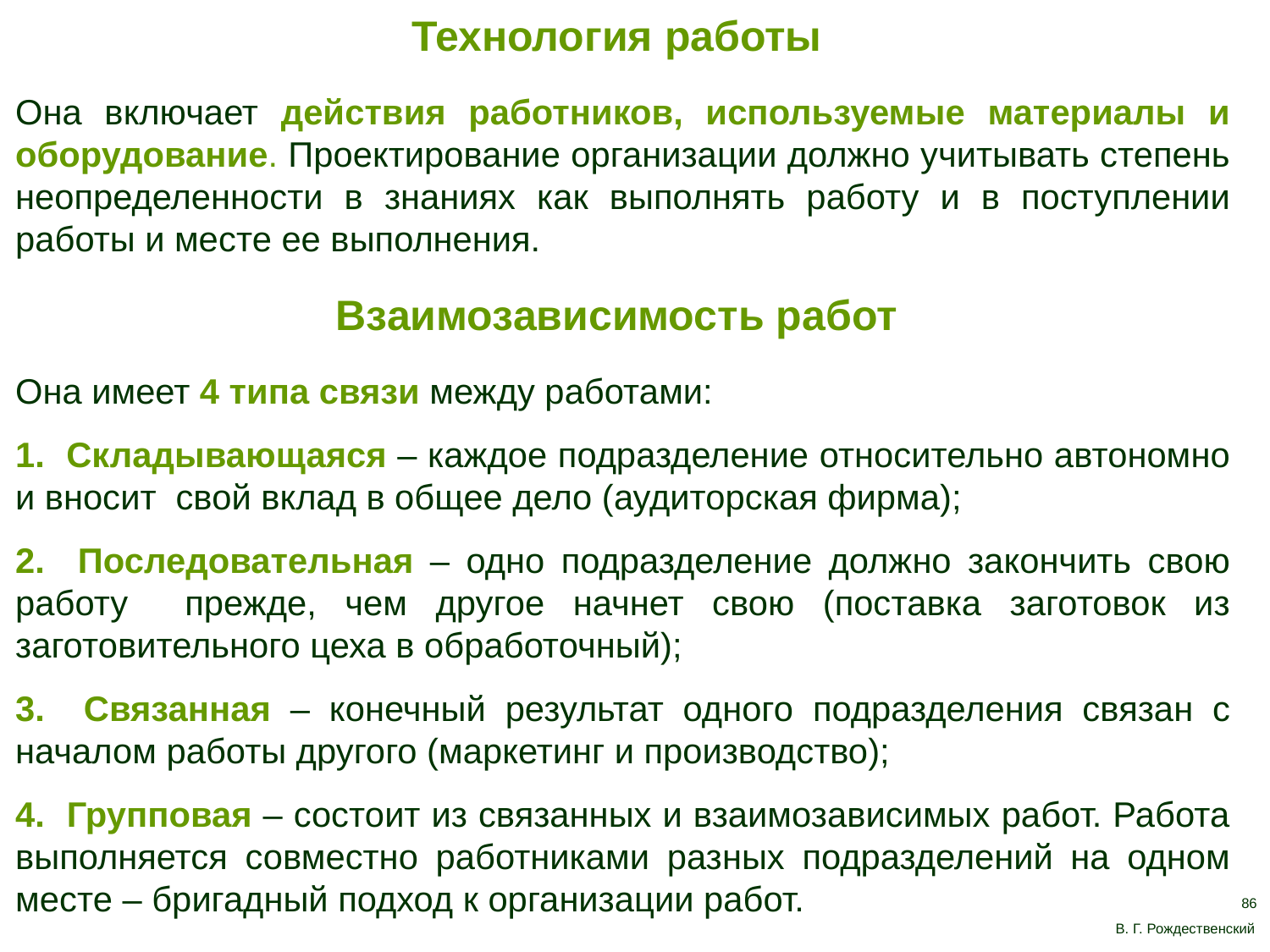

Технология работы

Она включает действия работников, используемые материалы и оборудование. Проектирование организации должно учитывать степень неопределенности в знаниях как выполнять работу и в поступлении работы и месте ее выполнения.

Взаимозависимость работ

Она имеет 4 типа связи между работами:

1.  Складывающаяся – каждое подразделение относительно автономно и вносит  свой вклад в общее дело (аудиторская фирма);

2.  Последовательная – одно подразделение должно закончить свою работу  прежде, чем другое начнет свою (поставка заготовок из заготовительного цеха в обработочный);

3.  Связанная – конечный результат одного подразделения связан с началом работы другого (маркетинг и производство);

4.  Групповая – состоит из связанных и взаимозависимых работ. Работа выполняется совместно работниками разных подразделений на одном месте – бригадный подход к организации работ.
86
В. Г. Рождественский